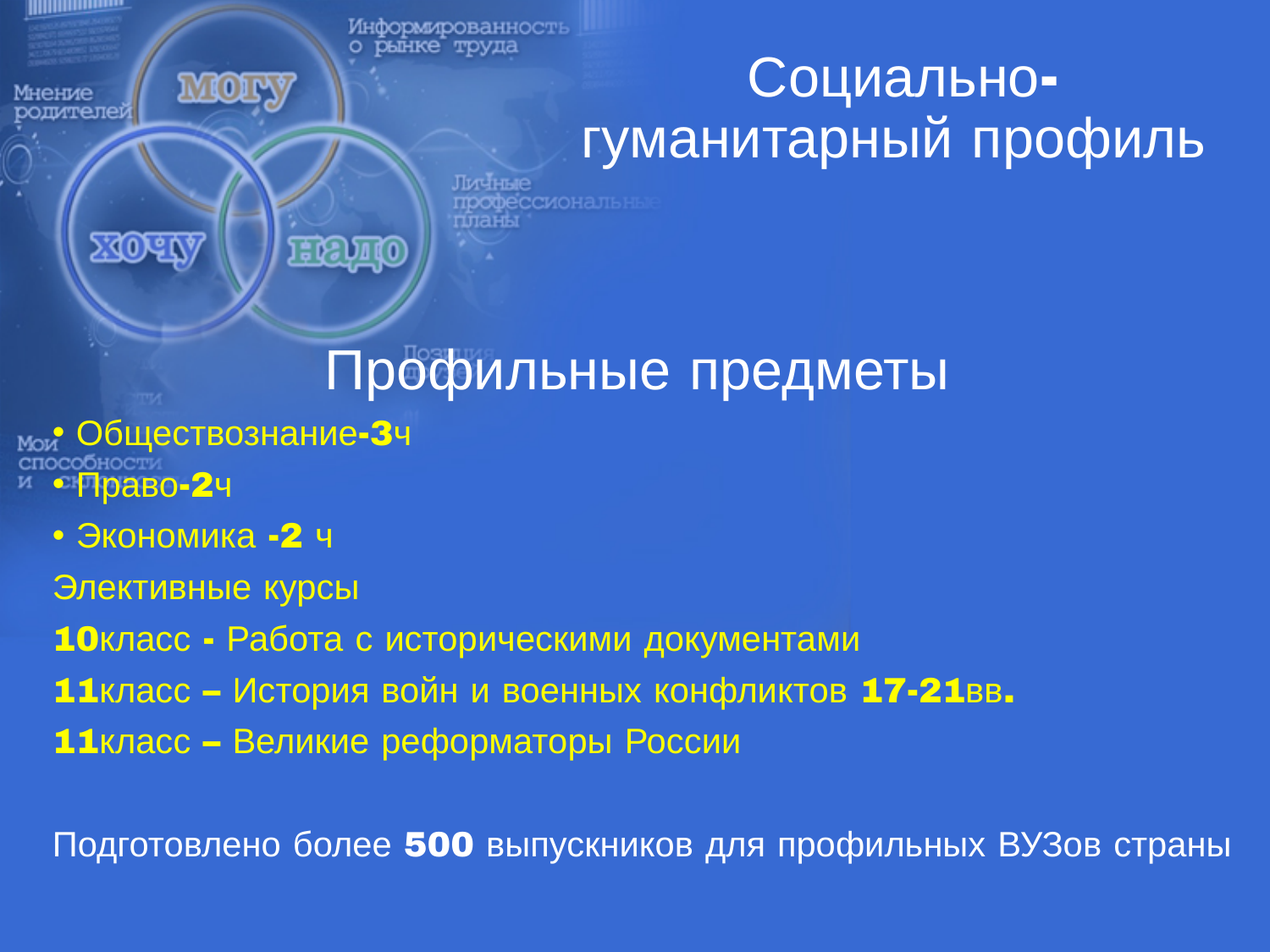

# Социально-гуманитарный профиль

Профильные предметы
Обществознание-3ч
Право-2ч
Экономика -2 ч
Элективные курсы
10класс - Работа с историческими документами
11класс – История войн и военных конфликтов 17-21вв.
11класс – Великие реформаторы России

Подготовлено более 500 выпускников для профильных ВУЗов страны